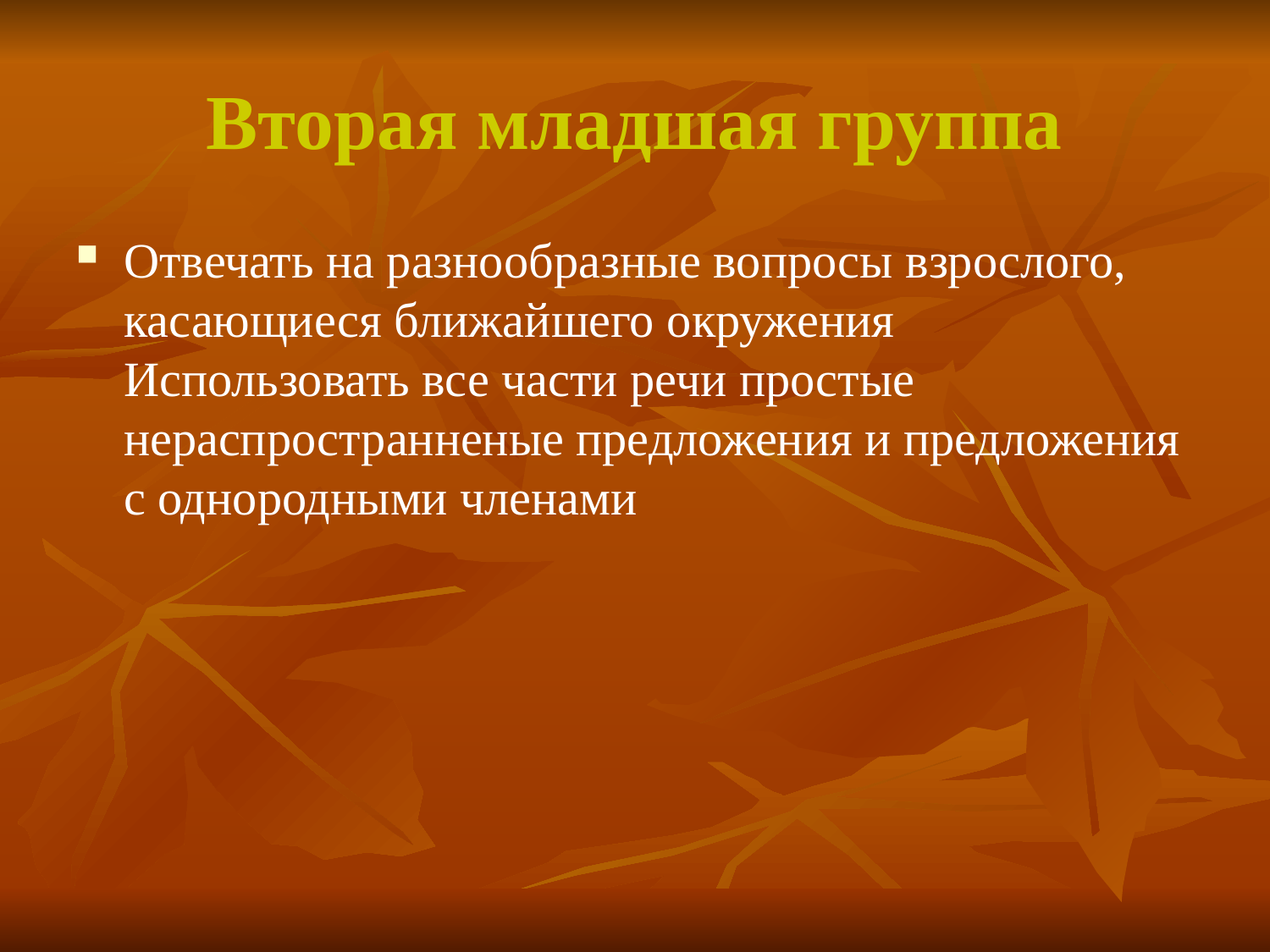

# Вторая младшая группа
Отвечать на разнообразные вопросы взрослого, касающиеся ближайшего окружения
Использовать все части речи простые нераспространненые предложения и предложения с однородными членами